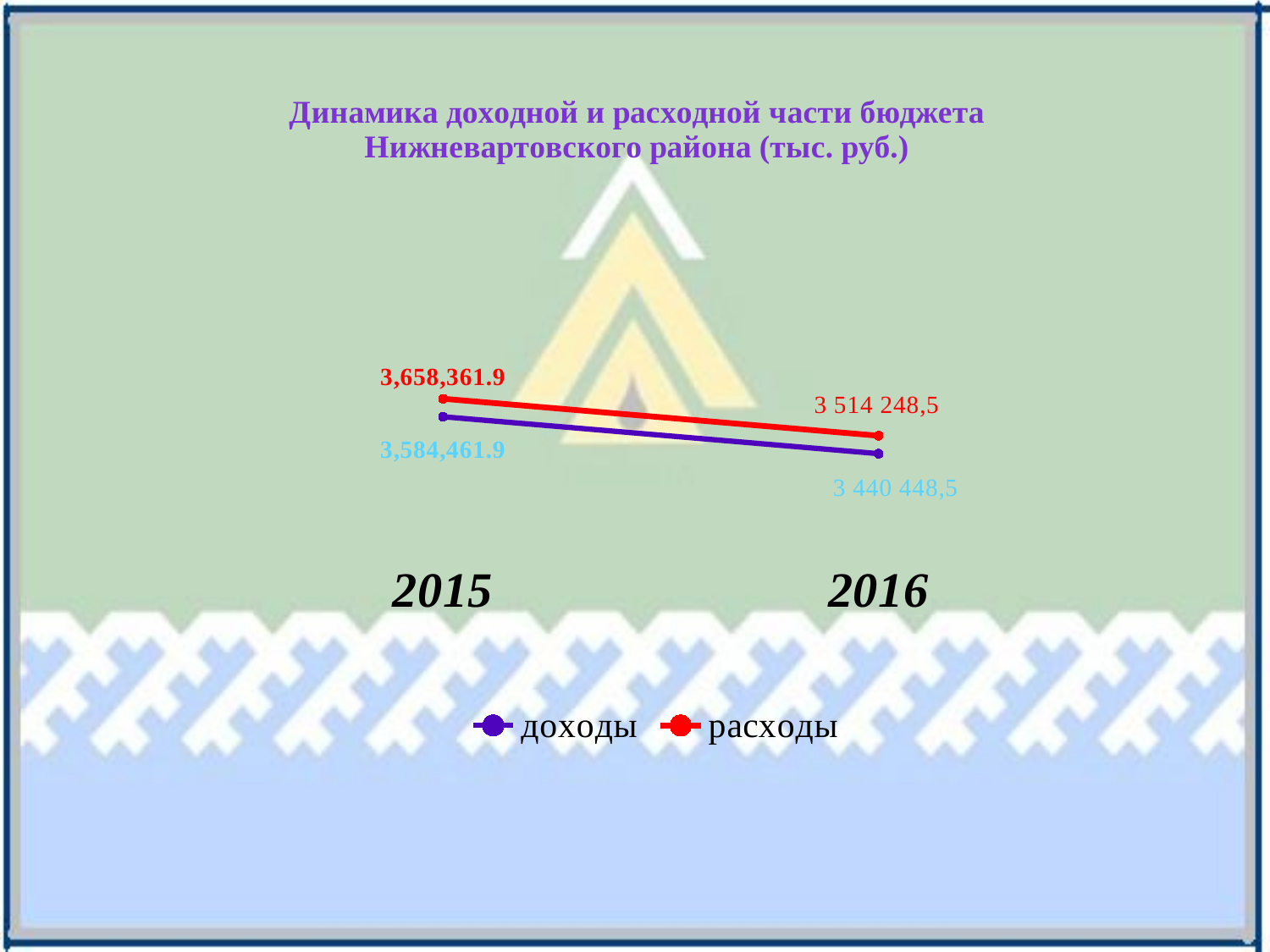

### Chart

| Category |
|---|

### Chart: Динамика доходной и расходной части бюджета Нижневартовского района (тыс. руб.)

| Category | доходы | расходы |
|---|---|---|
| 2015 | 3584461.9 | 3658361.9 |
| 2016 | 3432557.1 | 3506357.1 |